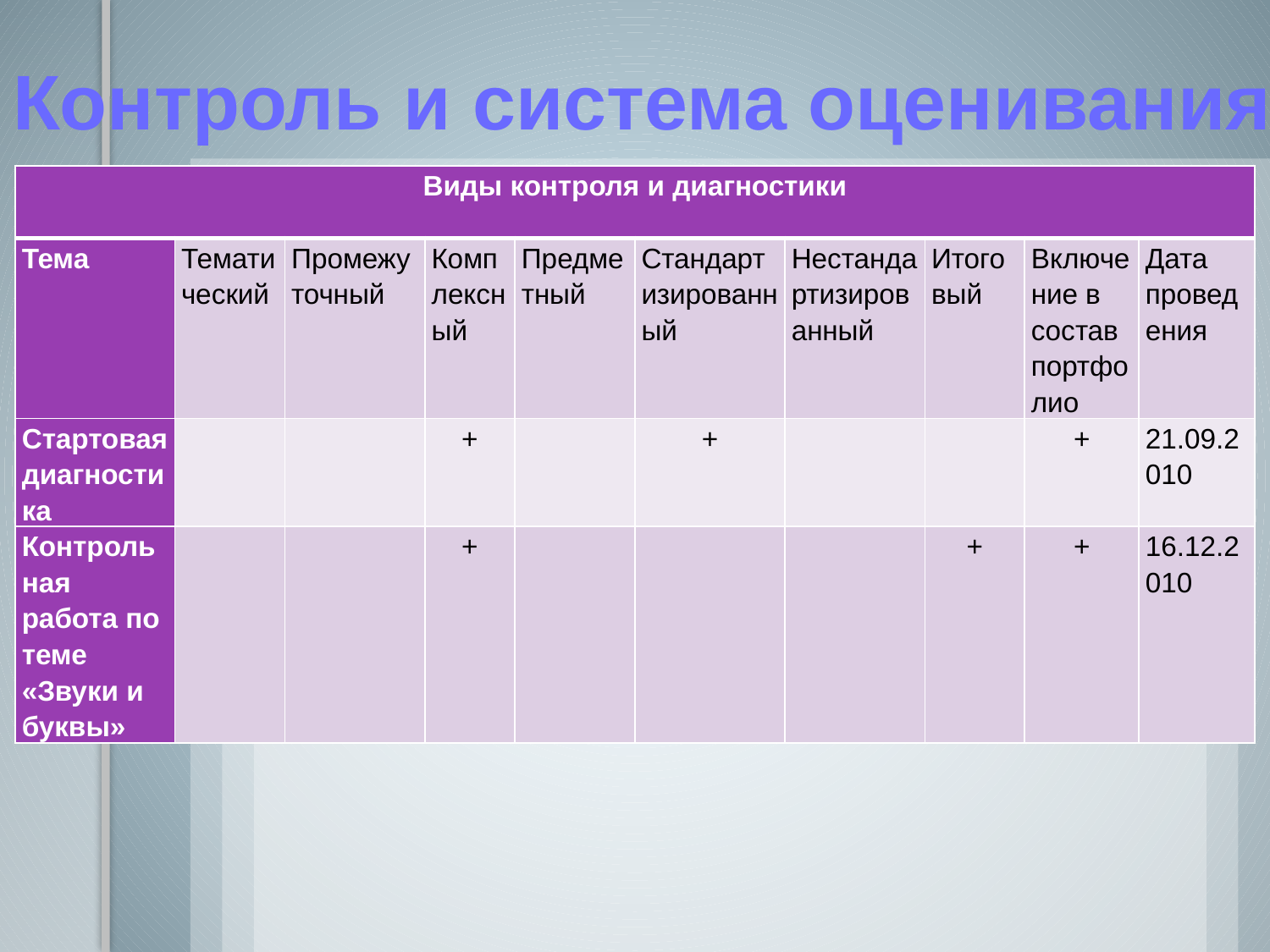

Контроль и система оценивания
| Виды контроля и диагностики |  |  |  |  |  |  |  |  |  |
| --- | --- | --- | --- | --- | --- | --- | --- | --- | --- |
| Тема | Тематический | Промежуточный | Комплексный | Предметный | Стандартизированный | Нестандартизированный | Итоговый | Включение в состав портфолио | Дата проведения |
| Стартовая диагностика |  |  | + |  | + |  |  | + | 21.09.2010 |
| Контрольная работа по теме «Звуки и буквы» |  |  | + |  |  |  | + | + | 16.12.2010 |
#